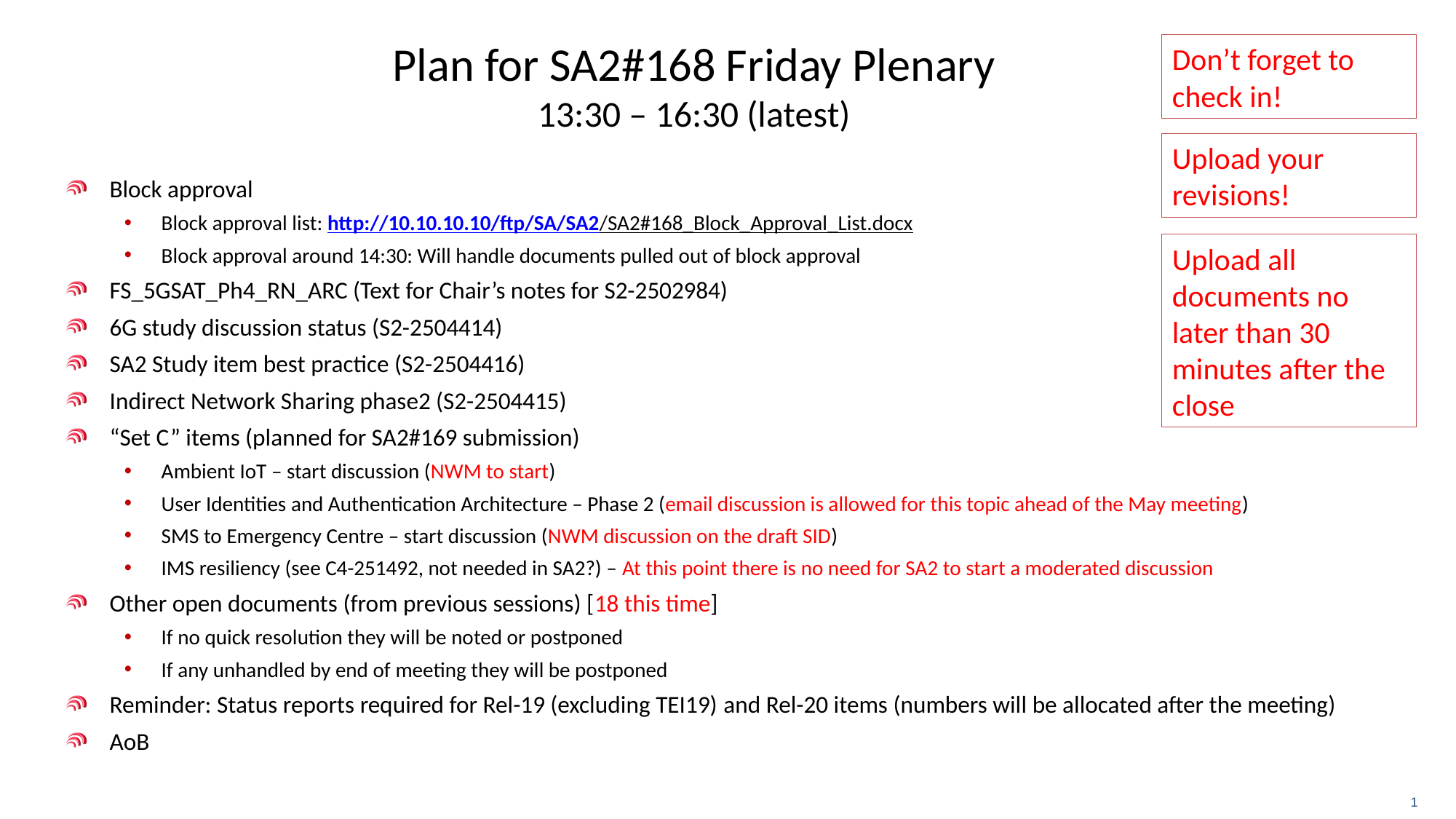

# Plan for SA2#168 Friday Plenary 13:30 – 16:30 (latest)
Don’t forget to check in!
Upload your revisions!
Block approval
Block approval list: http://10.10.10.10/ftp/SA/SA2/SA2#168_Block_Approval_List.docx
Block approval around 14:30: Will handle documents pulled out of block approval
FS_5GSAT_Ph4_RN_ARC (Text for Chair’s notes for S2-2502984)
6G study discussion status (S2-2504414)
SA2 Study item best practice (S2-2504416)
Indirect Network Sharing phase2 (S2-2504415)
“Set C” items (planned for SA2#169 submission)
Ambient IoT – start discussion (NWM to start)
User Identities and Authentication Architecture – Phase 2 (email discussion is allowed for this topic ahead of the May meeting)
SMS to Emergency Centre – start discussion (NWM discussion on the draft SID)
IMS resiliency (see C4-251492, not needed in SA2?) – At this point there is no need for SA2 to start a moderated discussion
Other open documents (from previous sessions) [18 this time]
If no quick resolution they will be noted or postponed
If any unhandled by end of meeting they will be postponed
Reminder: Status reports required for Rel-19 (excluding TEI19) and Rel-20 items (numbers will be allocated after the meeting)
AoB
Upload all documents no later than 30 minutes after the close